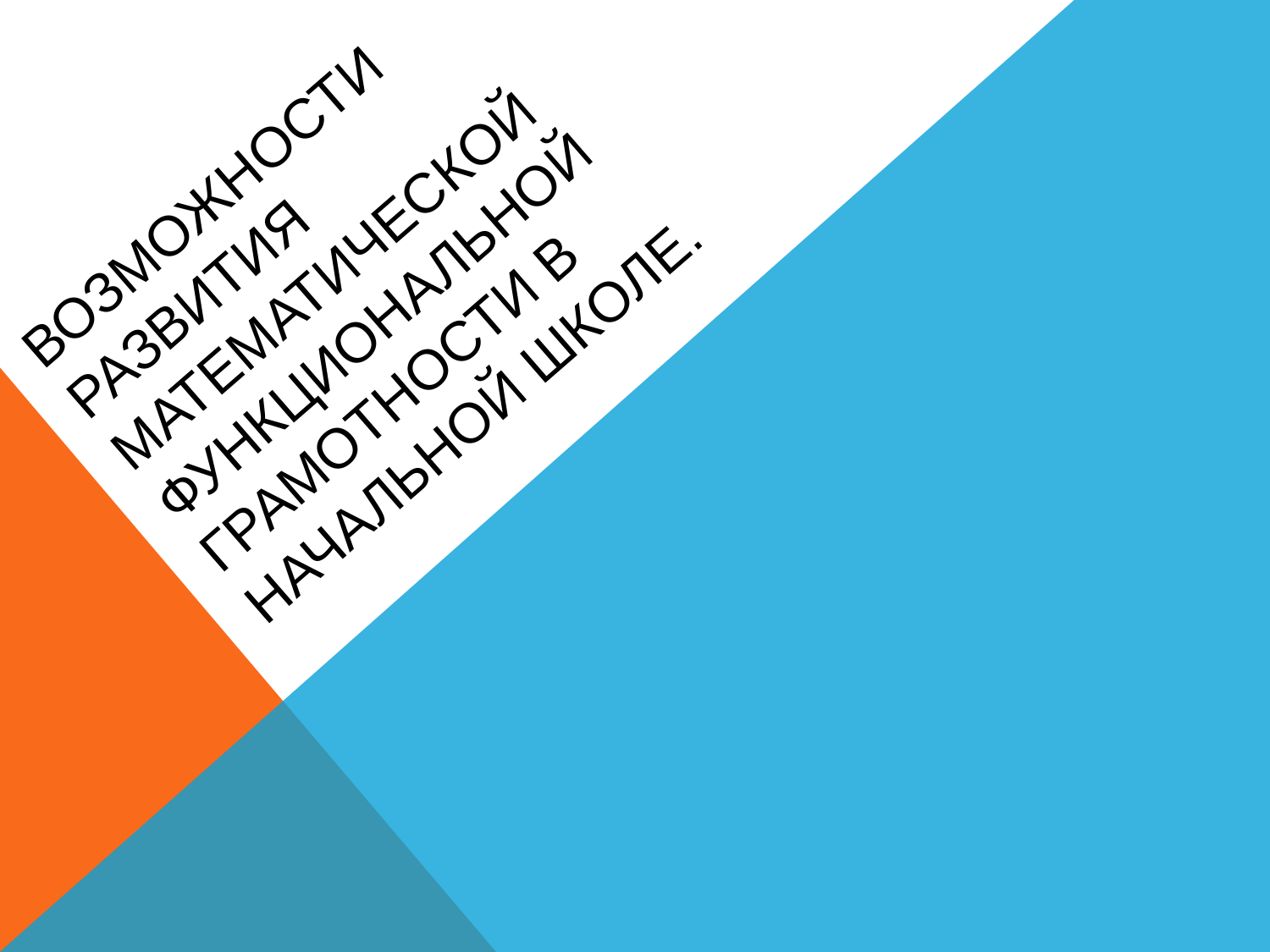

# Возможности развития математической функциональной грамотности в начальной школе.